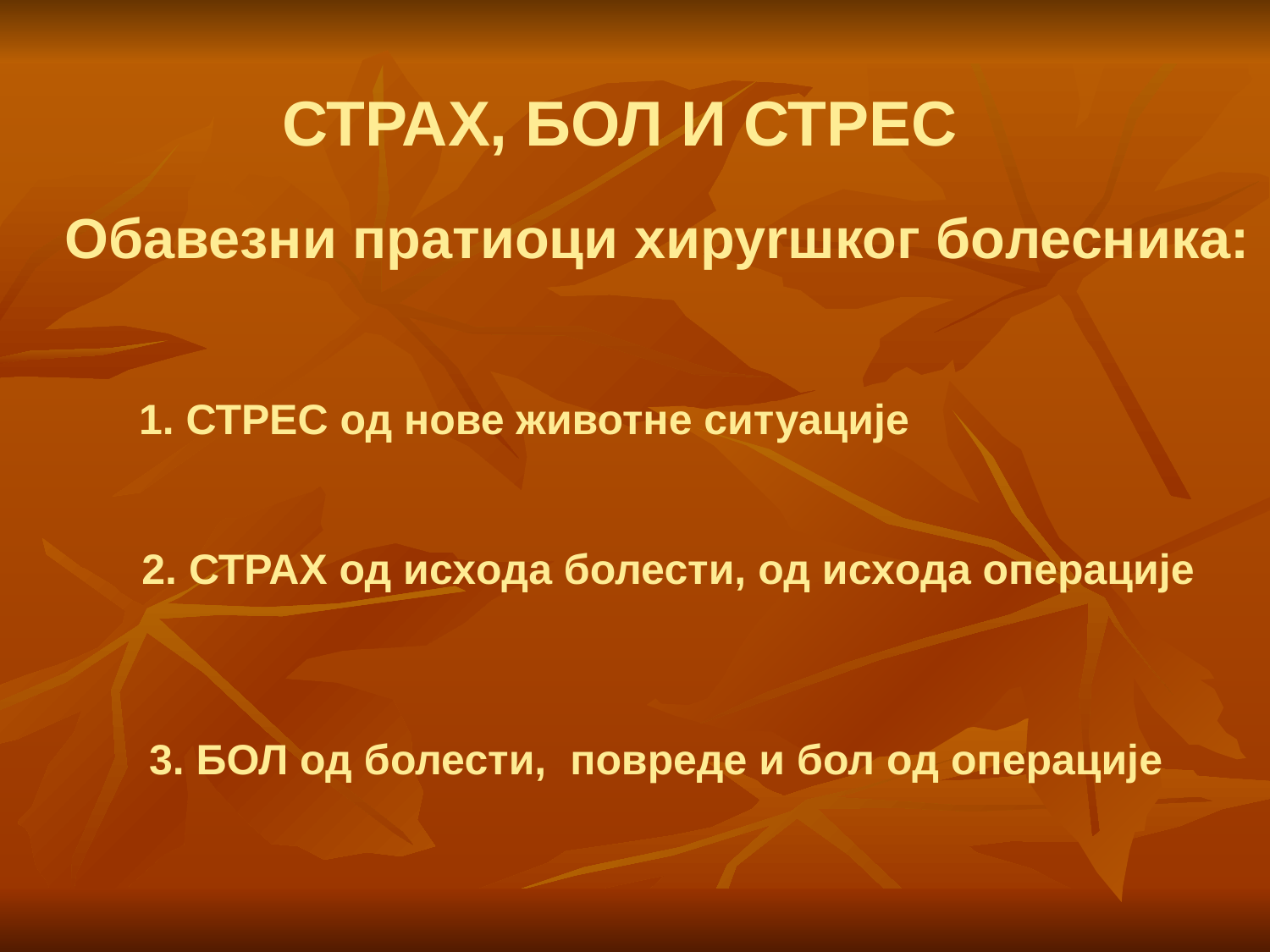

СТРАХ, БОЛ И СТРЕС
Oбавезни пратиоци хируrшког бoлесника:
1. СТРЕС од нове животне ситуације
2. СТРАХ од исхoда болести, од исхoда операције
3. БОЛ од болести,  повредe и бол oд oперацијe